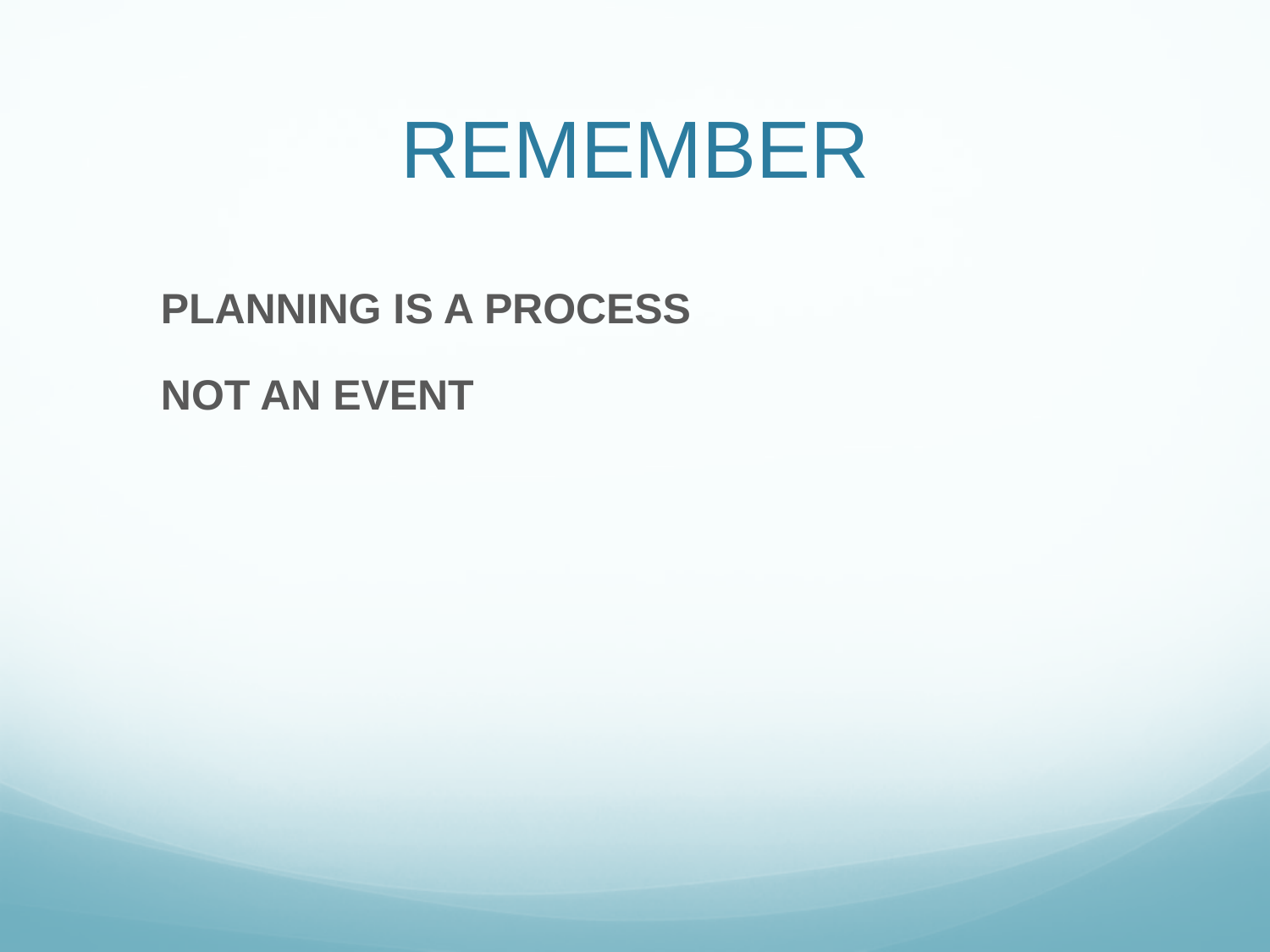

# REMEMBER
PLANNING IS A PROCESS
NOT AN EVENT